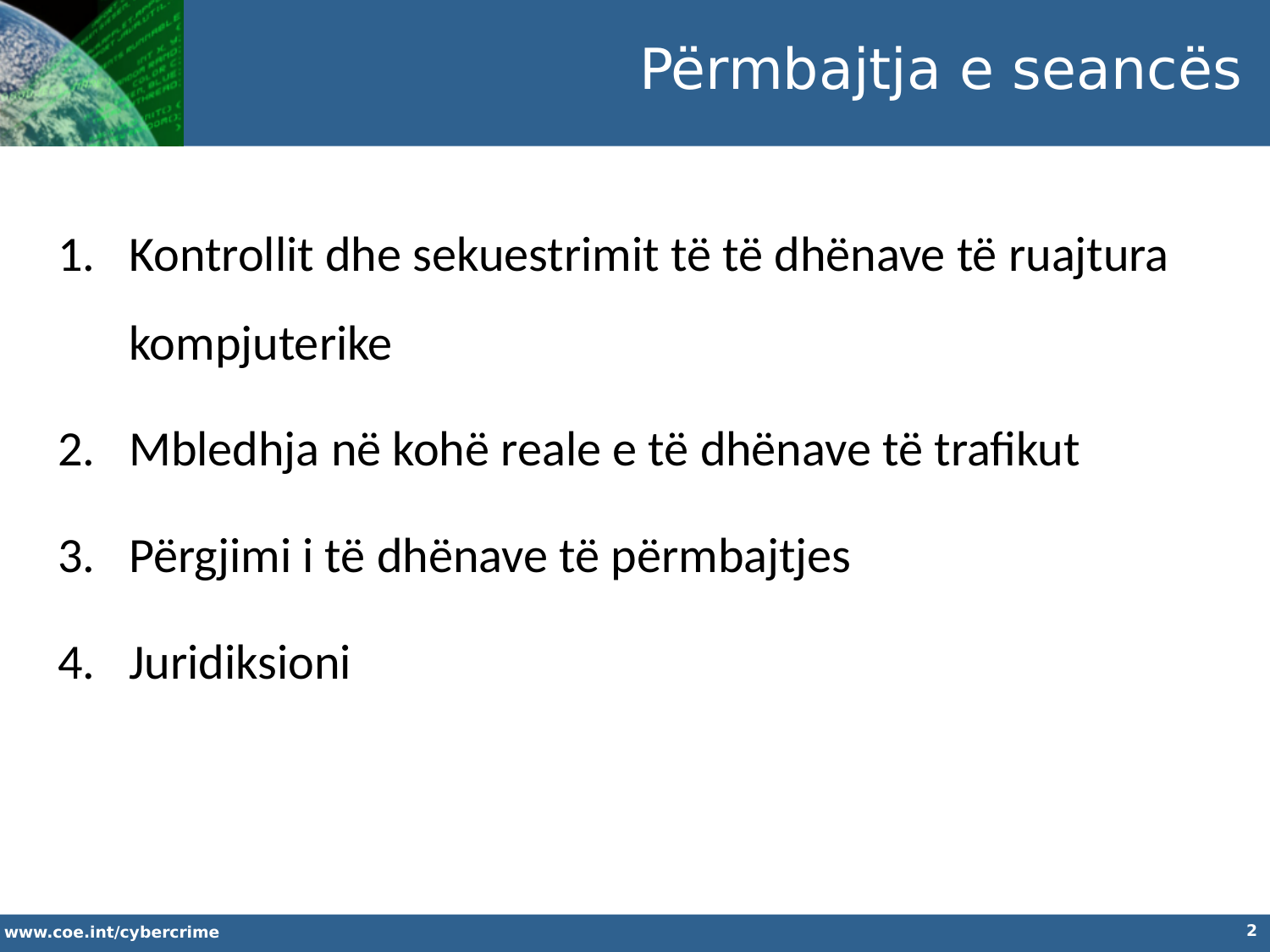

Përmbajtja e seancës
Kontrollit dhe sekuestrimit të të dhënave të ruajtura kompjuterike
Mbledhja në kohë reale e të dhënave të trafikut
Përgjimi i të dhënave të përmbajtjes
Juridiksioni